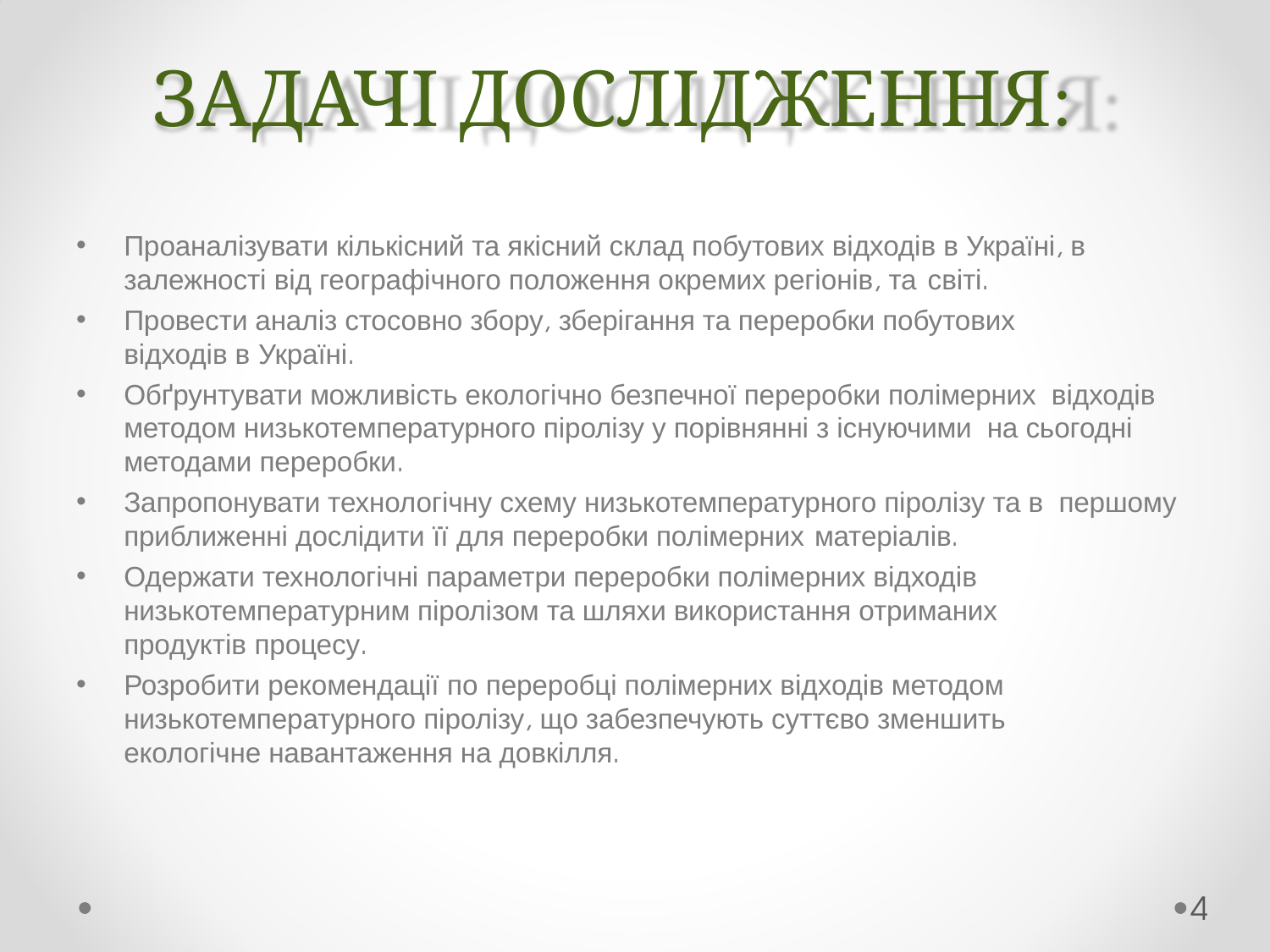

# ЗАДАЧІ ДОСЛІДЖЕННЯ:

Проаналізувати кількісний та якісний склад побутових відходів в Україні, в  залежності від географічного положення окремих регіонів, та світі.
Провести аналіз стосовно збору, зберігання та переробки побутових  відходів в Україні.
Обґрунтувати можливість екологічно безпечної переробки полімерних  відходів методом низькотемпературного піролізу у порівнянні з існуючими  на сьогодні методами переробки.
Запропонувати технологічну схему низькотемпературного піролізу та в  першому приближенні дослідити її для переробки полімерних матеріалів.
Одержати технологічні параметри переробки полімерних відходів  низькотемпературним піролізом та шляхи використання отриманих  продуктів процесу.
Розробити рекомендації по переробці полімерних відходів методом  низькотемпературного піролізу, що забезпечують суттєво зменшить  екологічне навантаження на довкілля.
4